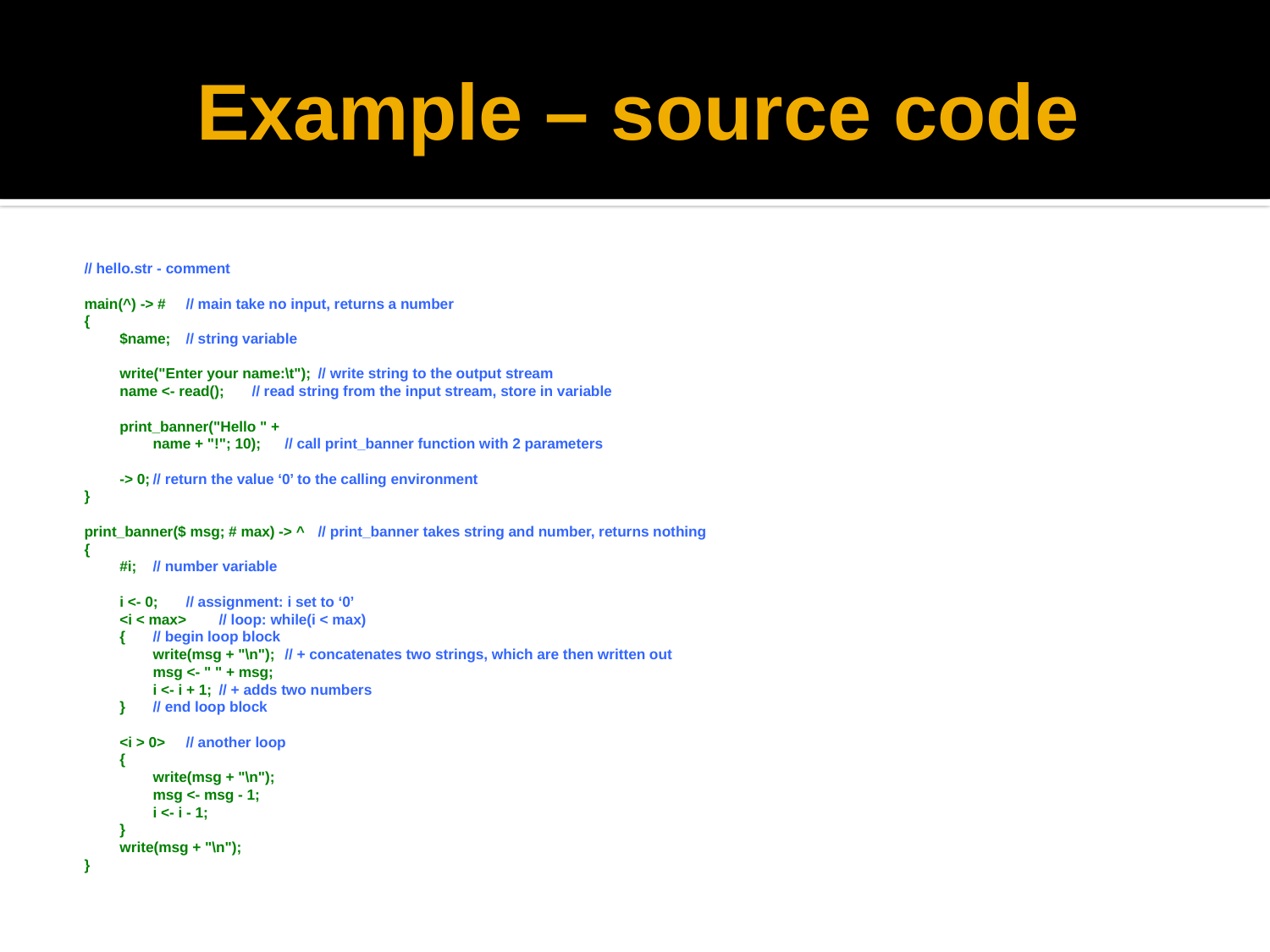

# Example – source code
// hello.str - comment

main(^) -> #		// main take no input, returns a number
{
	$name;			// string variable

	write("Enter your name:\t");	// write string to the output stream
	name <- read();		// read string from the input stream, store in variable

	print_banner("Hello " +
		name + "!"; 10);	// call print_banner function with 2 parameters

	-> 0;			// return the value ‘0’ to the calling environment
}

print_banner($ msg; # max) -> ^	// print_banner takes string and number, returns nothing
{
	#i;			// number variable

	i <- 0;		// assignment: i set to ‘0’
	<i < max>		// loop: while(i < max)
	{			// begin loop block
		write(msg + "\n");	// + concatenates two strings, which are then written out
		msg <- " " + msg;
		i <- i + 1;		// + adds two numbers
	}			// end loop block

	<i > 0>		// another loop
	{
		write(msg + "\n");
		msg <- msg - 1;
		i <- i - 1;
	}
	write(msg + "\n");
}